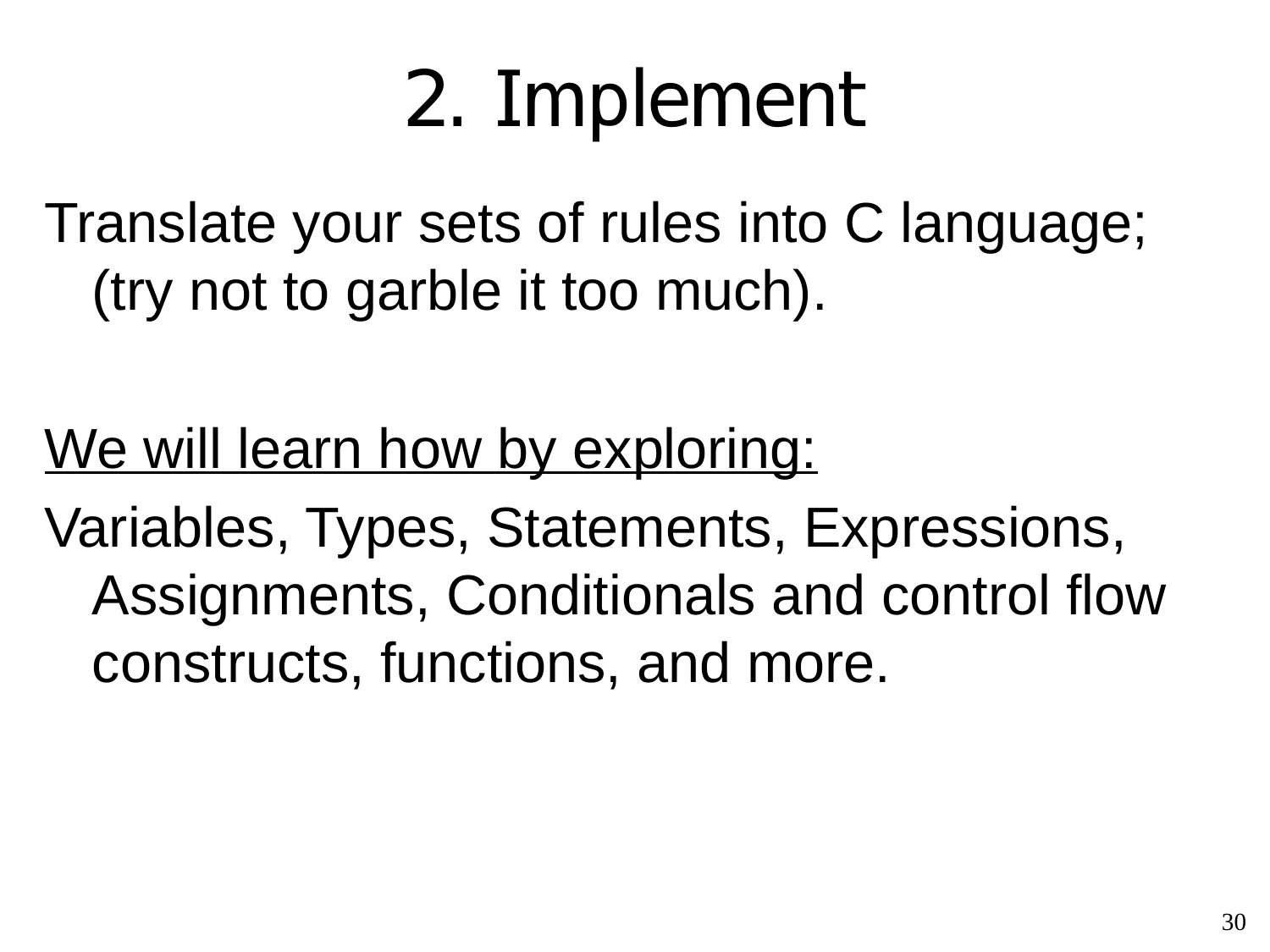

# 2. Implement
Translate your sets of rules into C language; (try not to garble it too much).

We will learn how by exploring:
Variables, Types, Statements, Expressions, Assignments, Conditionals and control flow constructs, functions, and more.

30